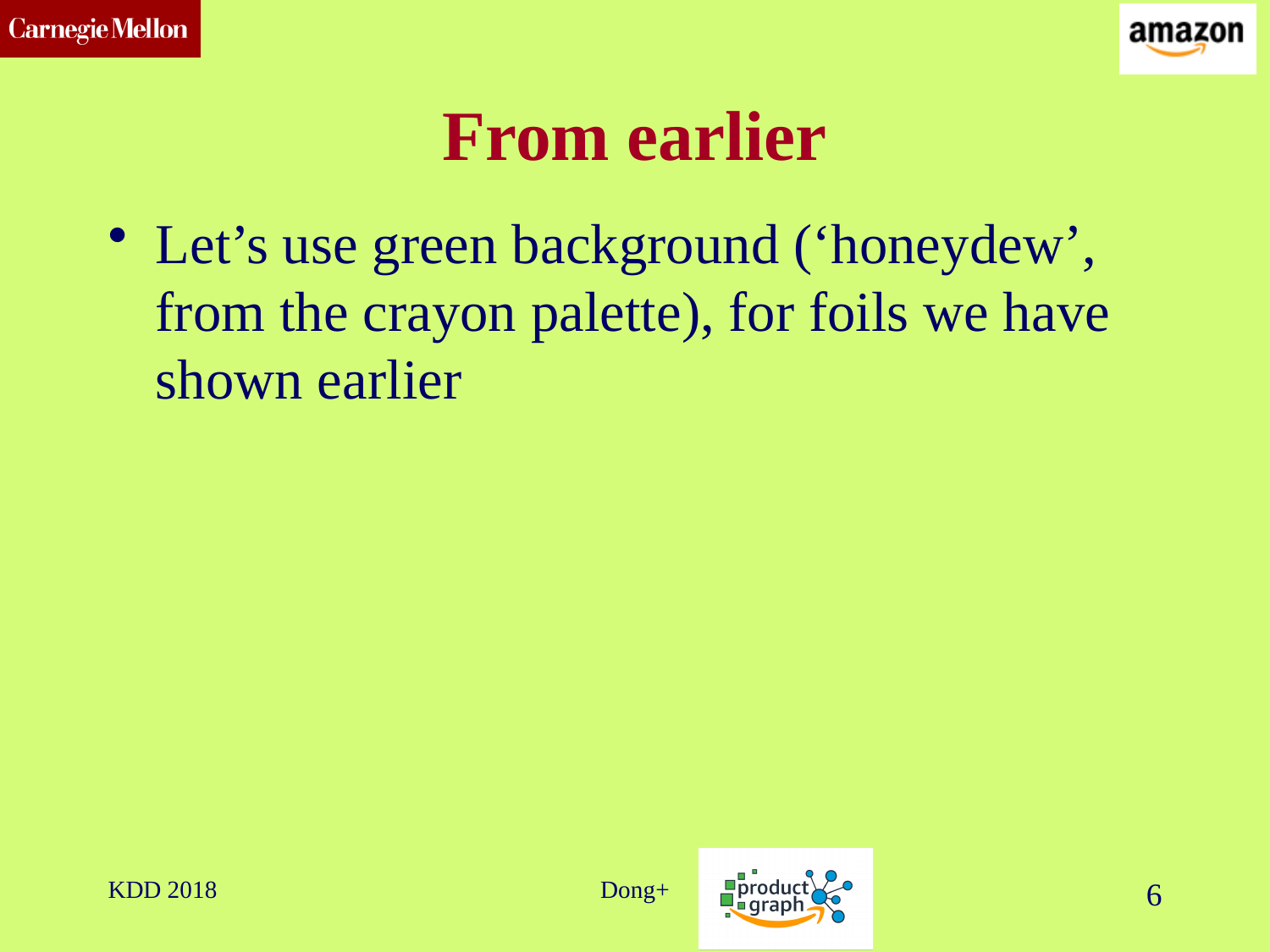

# From earlier
Let’s use green background (‘honeydew’, from the crayon palette), for foils we have shown earlier
KDD 2018
Dong+
6